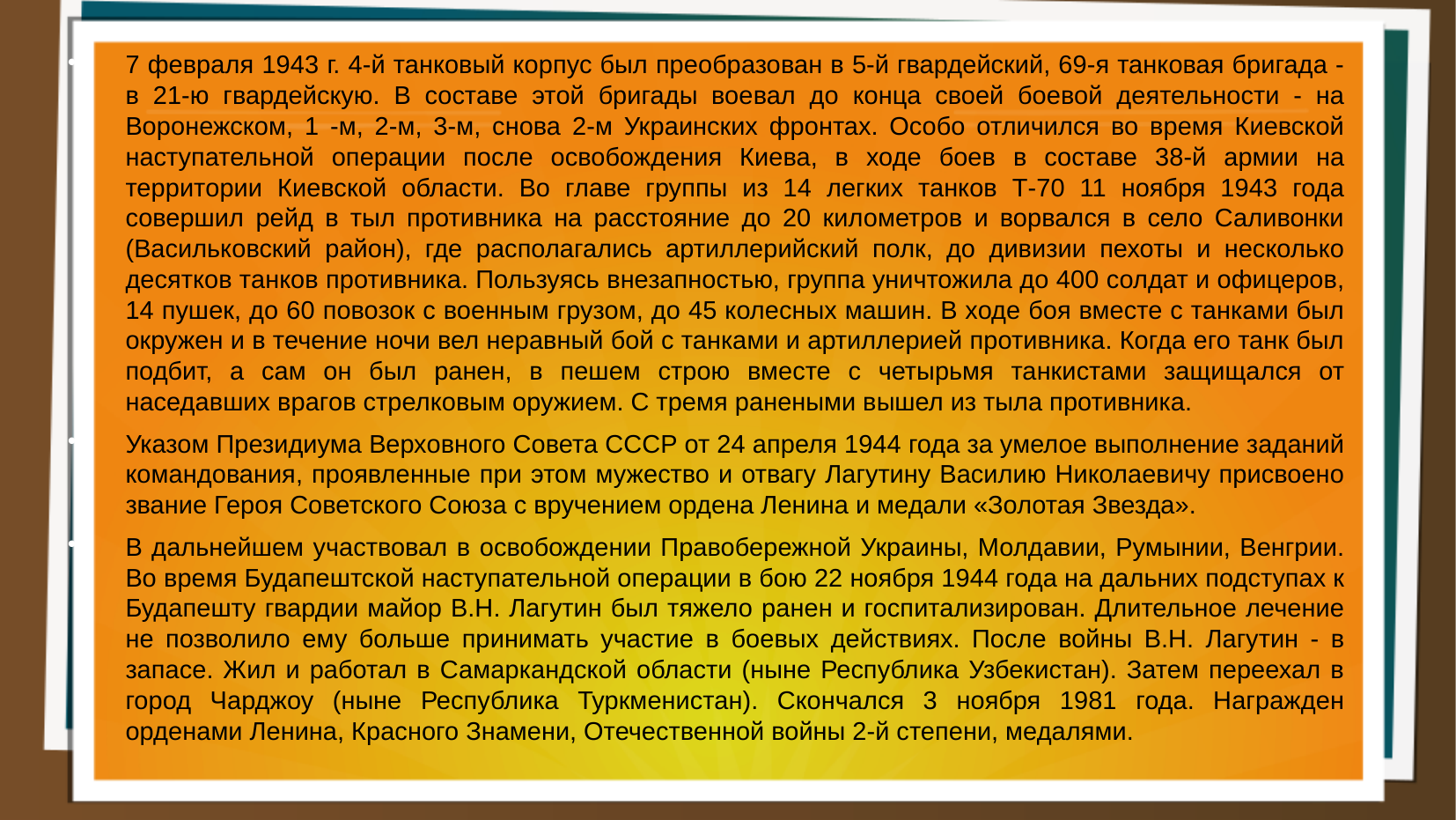

7 февраля 1943 г. 4-й танковый корпус был преобразован в 5-й гвардейский, 69-я танковая бригада - в 21-ю гвардейскую. В составе этой бригады воевал до конца своей боевой деятельности - на Воронежском, 1 -м, 2-м, 3-м, снова 2-м Украинских фронтах. Особо отличился во время Киевской наступательной операции после освобождения Киева, в ходе боев в составе 38-й армии на территории Киевской области. Во главе группы из 14 легких танков Т-70 11 ноября 1943 года совершил рейд в тыл противника на расстояние до 20 километров и ворвался в село Саливонки (Васильковский район), где располагались артиллерийский полк, до дивизии пехоты и несколько десятков танков противника. Пользуясь внезапностью, группа уничтожила до 400 солдат и офицеров, 14 пушек, до 60 повозок с военным грузом, до 45 колесных машин. В ходе боя вместе с танками был окружен и в течение ночи вел неравный бой с танками и артиллерией противника. Когда его танк был подбит, а сам он был ранен, в пешем строю вместе с четырьмя танкистами защищался от наседавших врагов стрелковым оружием. С тремя ранеными вышел из тыла противника.
Указом Президиума Верховного Совета СССР от 24 апреля 1944 года за умелое выполнение заданий командования, проявленные при этом мужество и отвагу Лагутину Василию Николаевичу присвоено звание Героя Советского Союза с вручением ордена Ленина и медали «Золотая Звезда».
В дальнейшем участвовал в освобождении Правобережной Украины, Молдавии, Румынии, Венгрии. Во время Будапештской наступательной операции в бою 22 ноября 1944 года на дальних подступах к Будапешту гвардии майор В.Н. Лагутин был тяжело ранен и госпитализирован. Длительное лечение не позволило ему больше принимать участие в боевых действиях. После войны В.Н. Лагутин - в запасе. Жил и работал в Самаркандской области (ныне Республика Узбекистан). Затем переехал в город Чарджоу (ныне Республика Туркменистан). Скончался 3 ноября 1981 года. Награжден орденами Ленина, Красного Знамени, Отечественной войны 2-й степени, медалями.